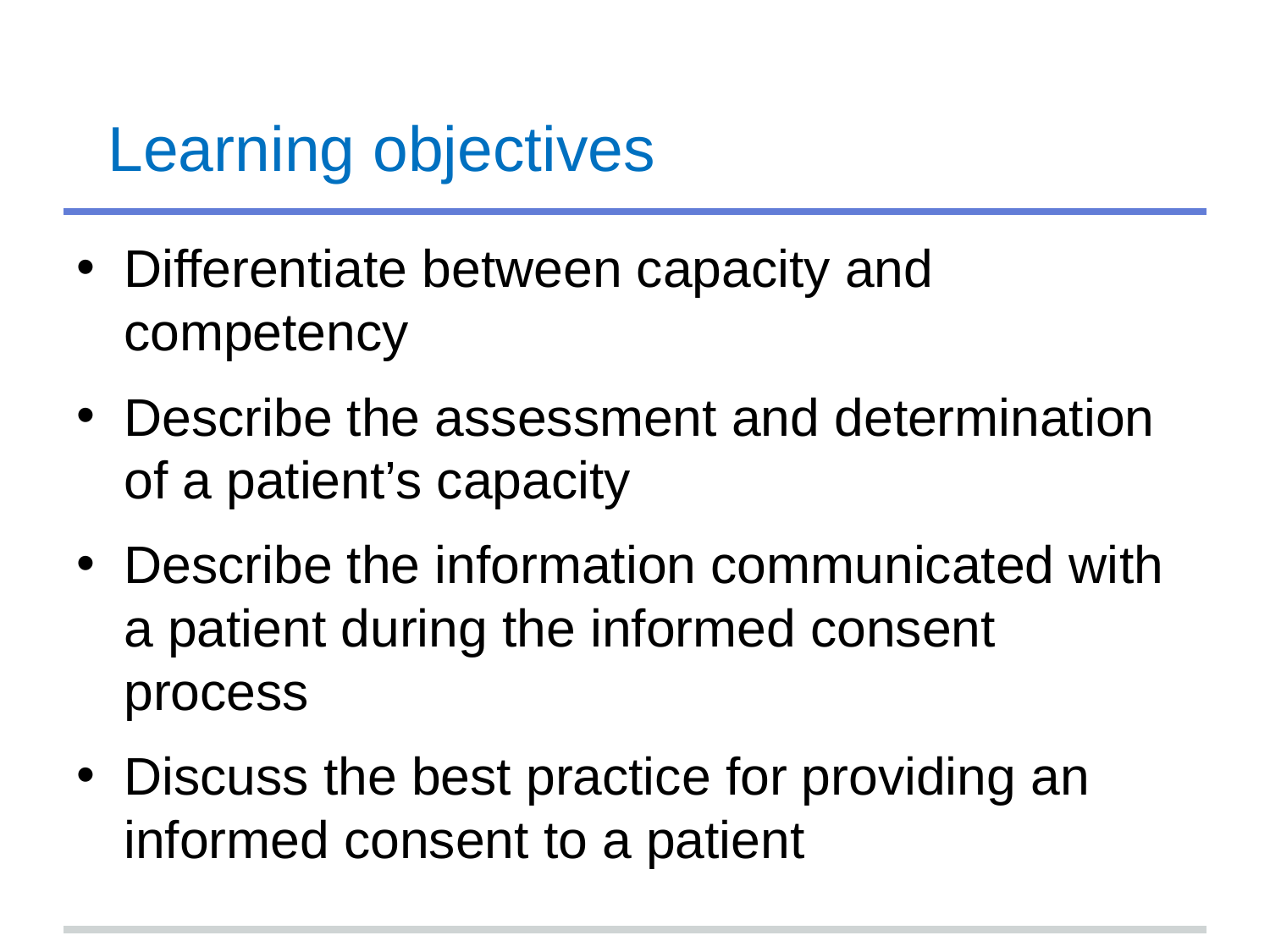

# Learning objectives
Differentiate between capacity and competency
Describe the assessment and determination of a patient’s capacity
Describe the information communicated with a patient during the informed consent process
Discuss the best practice for providing an informed consent to a patient